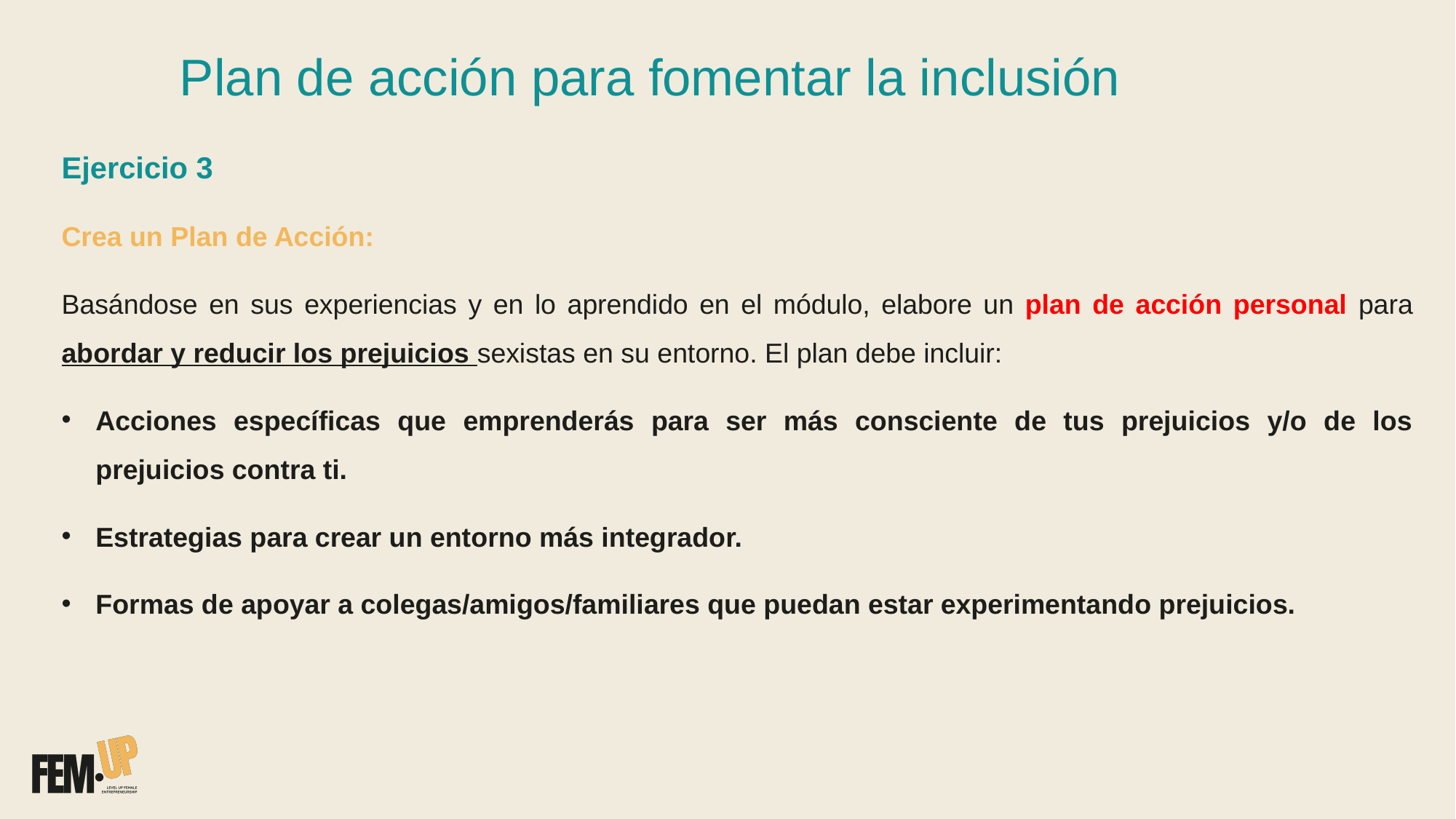

# Plan de acción para fomentar la inclusión
Ejercicio 3
Crea un Plan de Acción:
Basándose en sus experiencias y en lo aprendido en el módulo, elabore un plan de acción personal para abordar y reducir los prejuicios sexistas en su entorno. El plan debe incluir:
Acciones específicas que emprenderás para ser más consciente de tus prejuicios y/o de los prejuicios contra ti.
Estrategias para crear un entorno más integrador.
Formas de apoyar a colegas/amigos/familiares que puedan estar experimentando prejuicios.